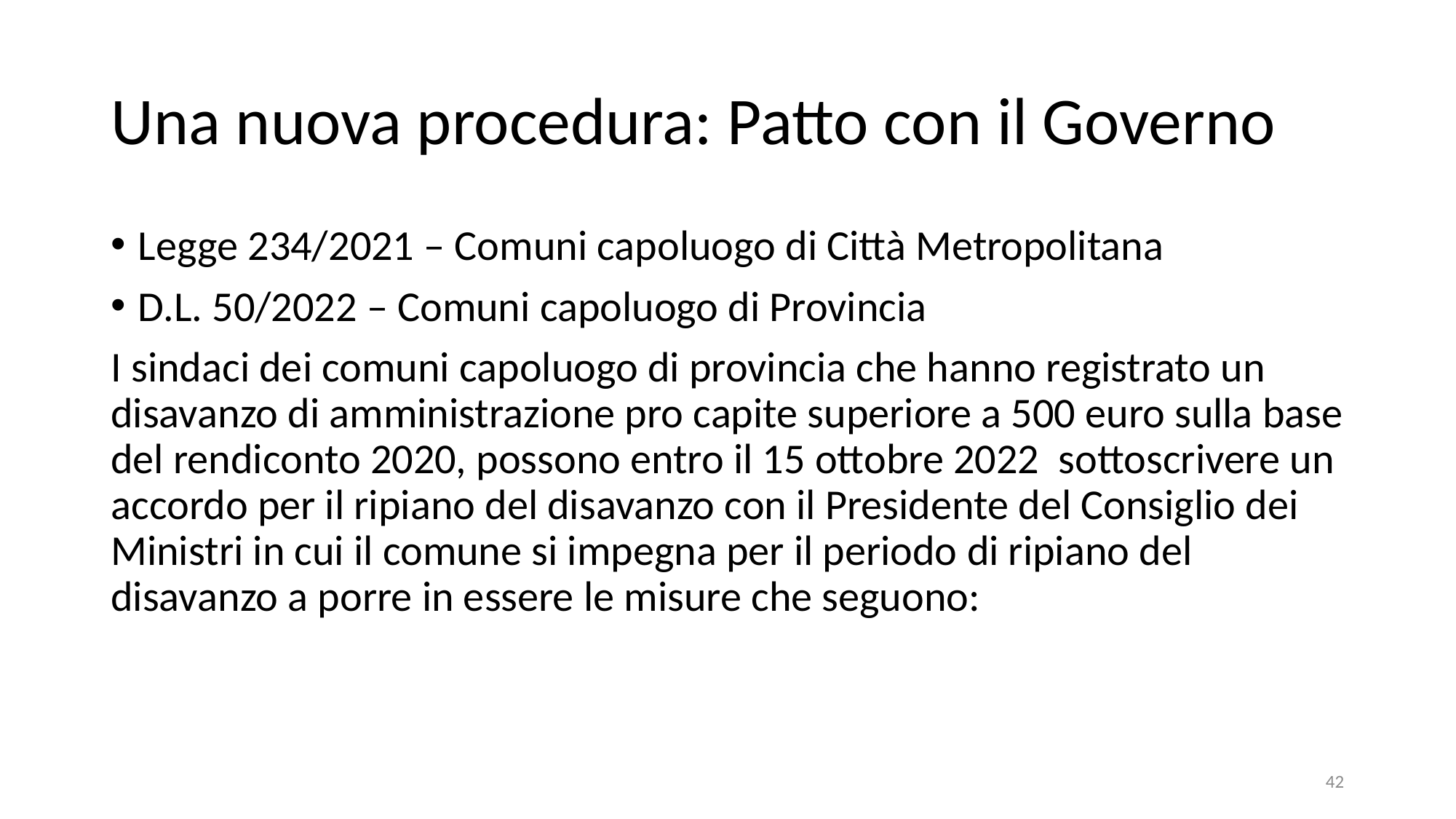

# Una nuova procedura: Patto con il Governo
Legge 234/2021 – Comuni capoluogo di Città Metropolitana
D.L. 50/2022 – Comuni capoluogo di Provincia
I sindaci dei comuni capoluogo di provincia che hanno registrato un disavanzo di amministrazione pro capite superiore a 500 euro sulla base del rendiconto 2020, possono entro il 15 ottobre 2022  sottoscrivere un accordo per il ripiano del disavanzo con il Presidente del Consiglio dei Ministri in cui il comune si impegna per il periodo di ripiano del disavanzo a porre in essere le misure che seguono:
42